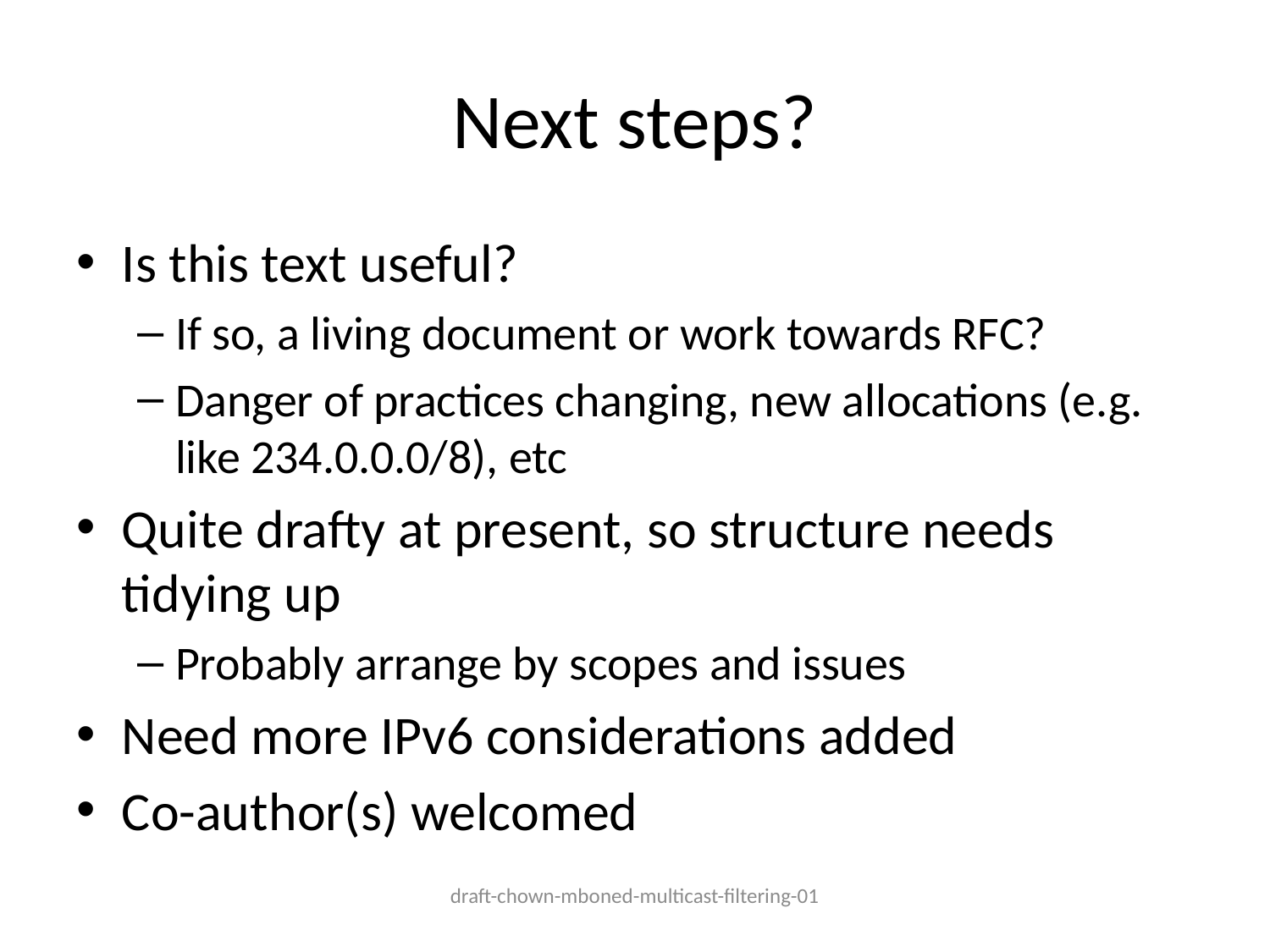

# Next steps?
Is this text useful?
If so, a living document or work towards RFC?
Danger of practices changing, new allocations (e.g. like 234.0.0.0/8), etc
Quite drafty at present, so structure needs tidying up
Probably arrange by scopes and issues
Need more IPv6 considerations added
Co-author(s) welcomed
draft-chown-mboned-multicast-filtering-01